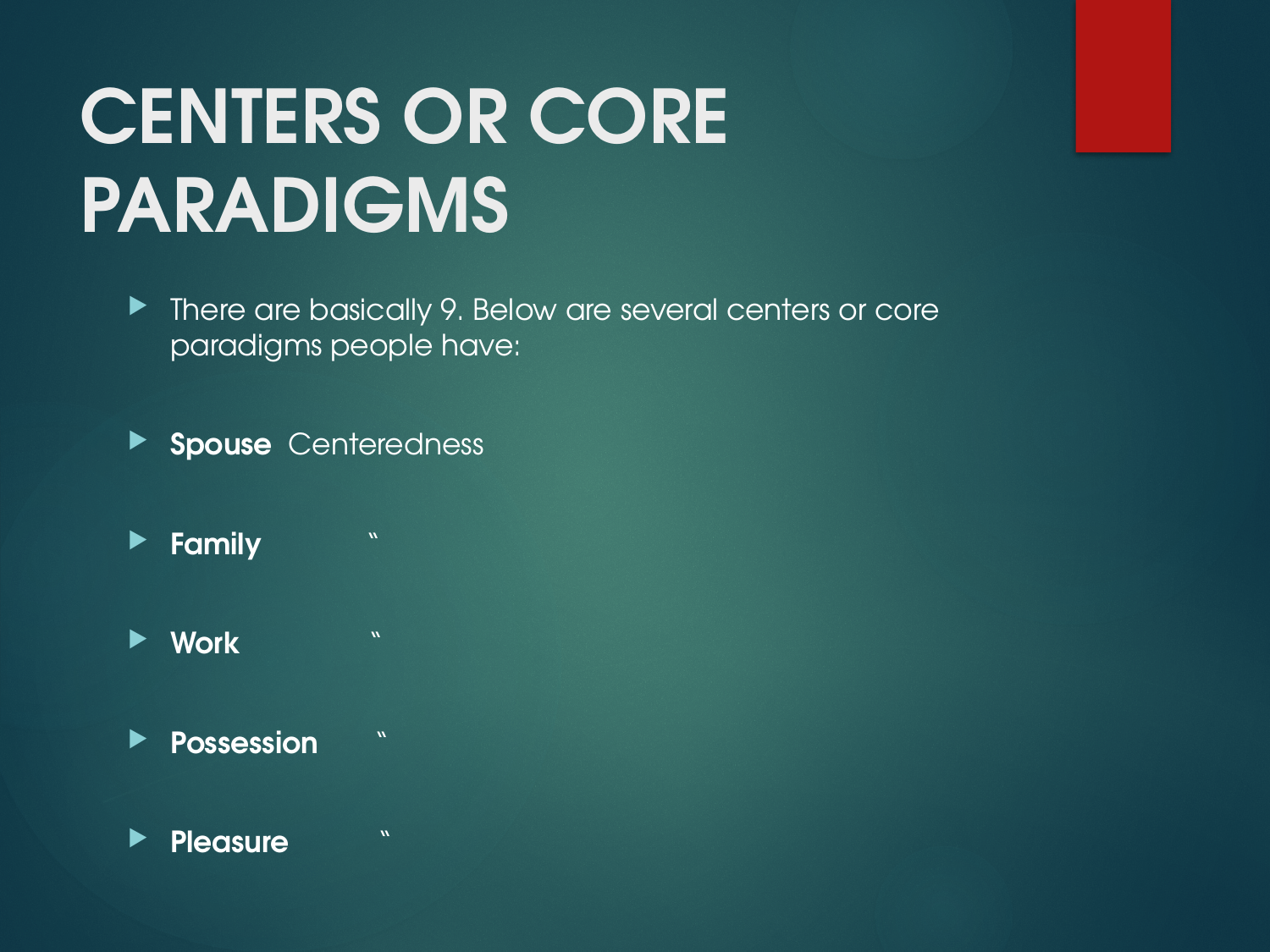

# CENTERS OR CORE PARADIGMS
There are basically 9. Below are several centers or core paradigms people have:

Spouse  Centeredness

Family             “

Work                “

Possession       “

Pleasure           “